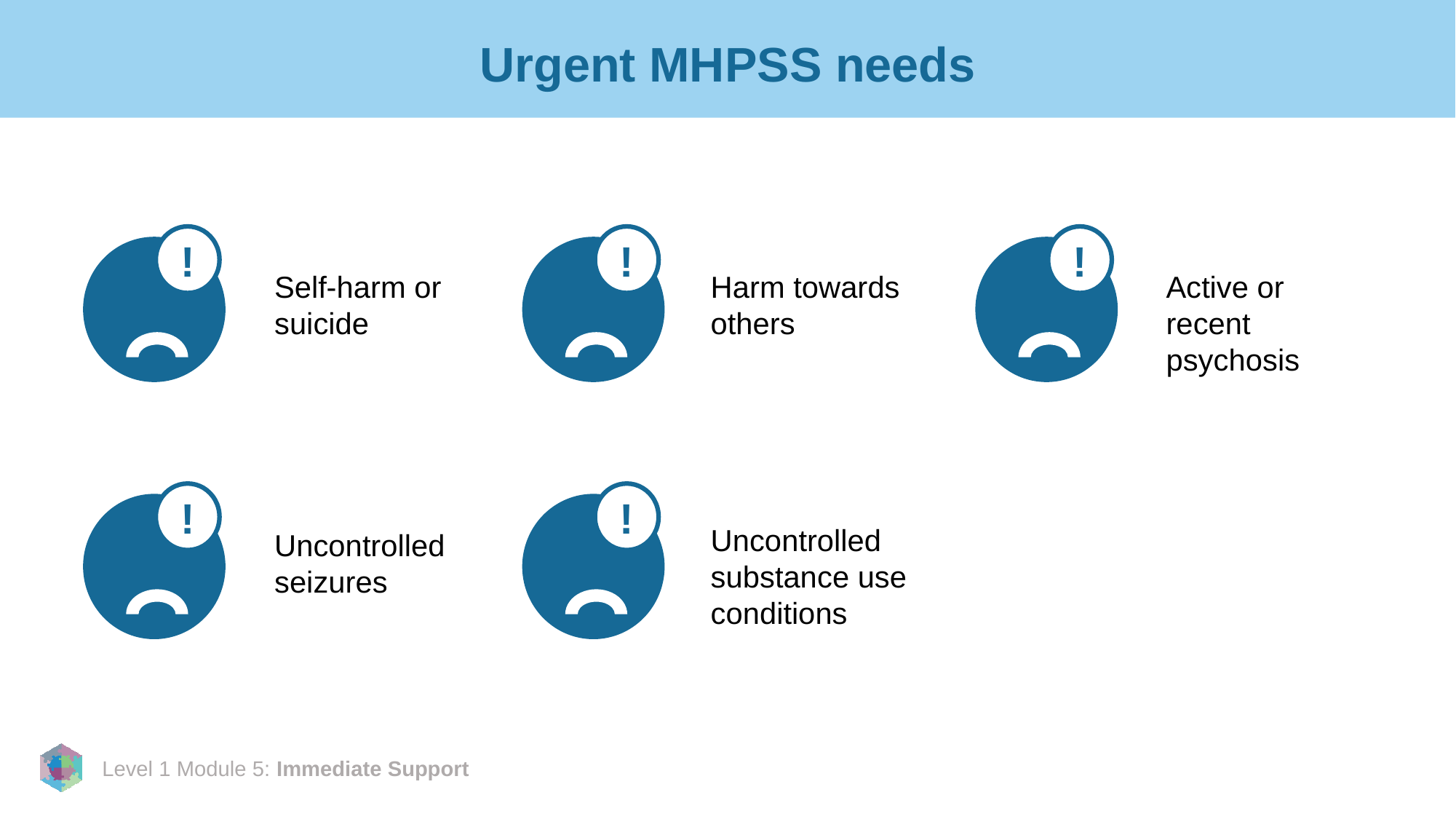

# Urgent MHPSS needs
!

!

!

Harm towards others
Active or recent psychosis
Self-harm or suicide
!

!

Uncontrolled substance use conditions
Uncontrolled seizures